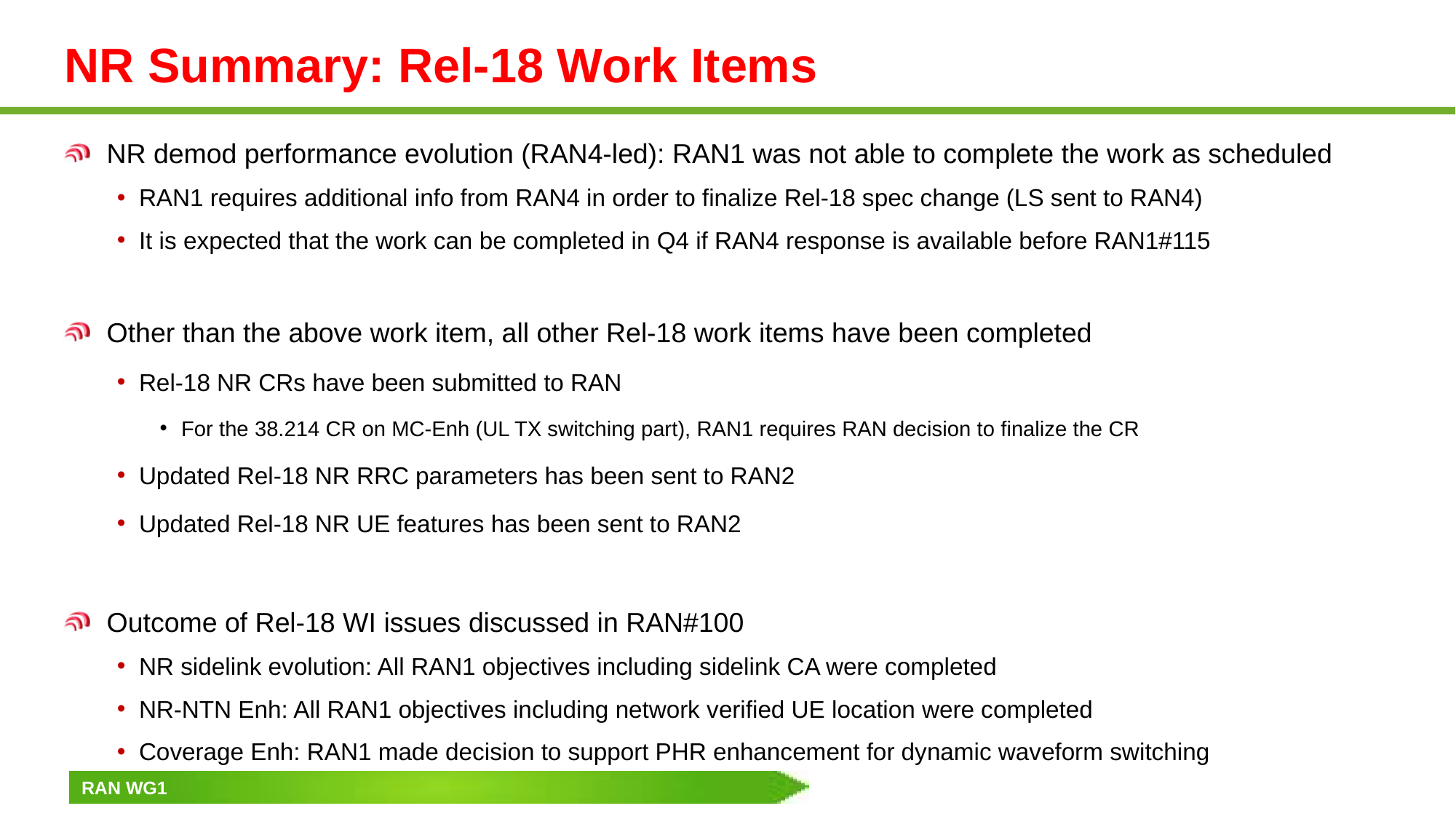

# NR Summary: Rel-18 Work Items
NR demod performance evolution (RAN4-led): RAN1 was not able to complete the work as scheduled
RAN1 requires additional info from RAN4 in order to finalize Rel-18 spec change (LS sent to RAN4)
It is expected that the work can be completed in Q4 if RAN4 response is available before RAN1#115

Other than the above work item, all other Rel-18 work items have been completed
Rel-18 NR CRs have been submitted to RAN
For the 38.214 CR on MC-Enh (UL TX switching part), RAN1 requires RAN decision to finalize the CR
Updated Rel-18 NR RRC parameters has been sent to RAN2
Updated Rel-18 NR UE features has been sent to RAN2

Outcome of Rel-18 WI issues discussed in RAN#100
NR sidelink evolution: All RAN1 objectives including sidelink CA were completed
NR-NTN Enh: All RAN1 objectives including network verified UE location were completed
Coverage Enh: RAN1 made decision to support PHR enhancement for dynamic waveform switching